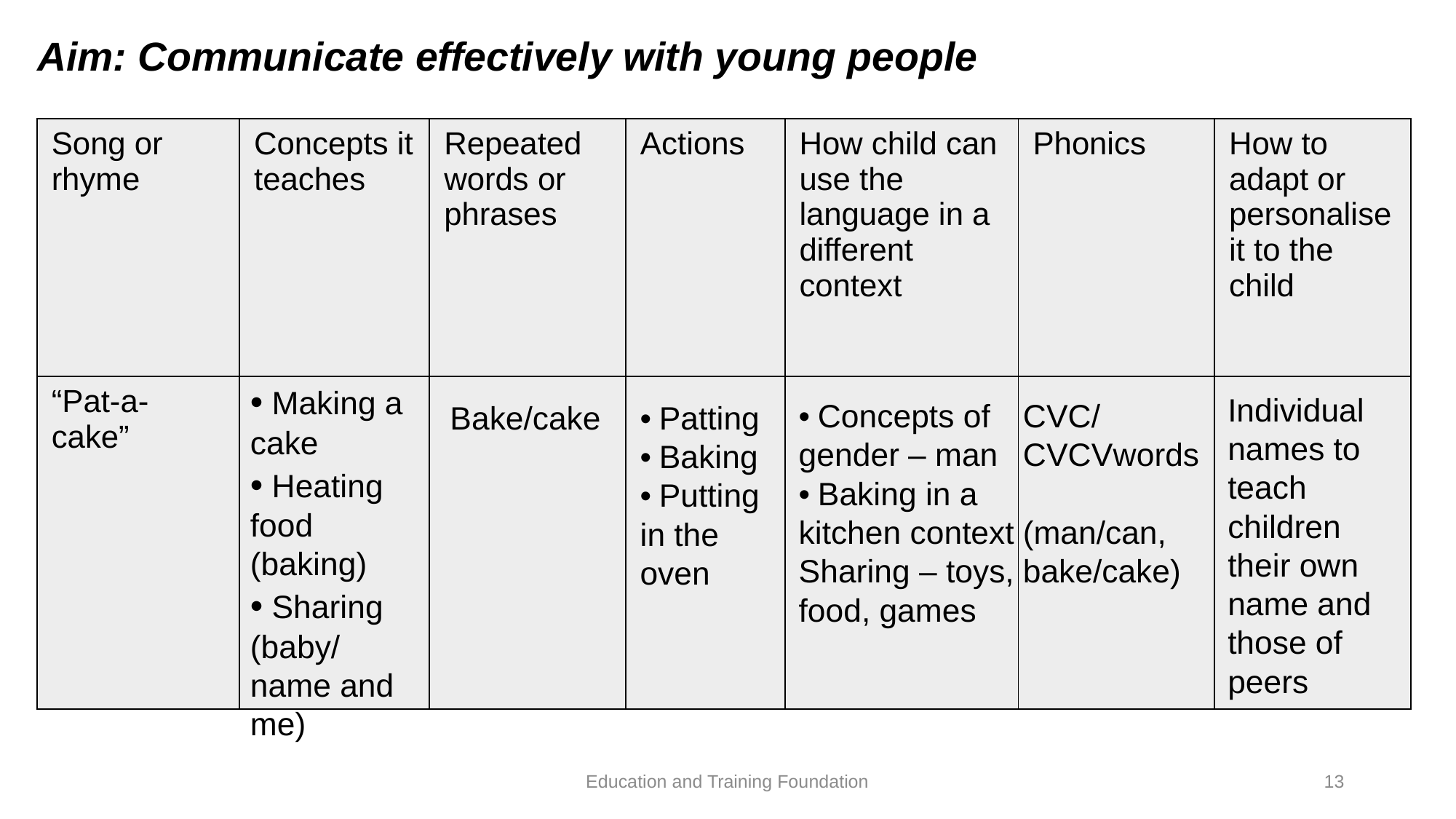

#
Aim: Communicate effectively with young people
| Song or rhyme | Concepts it teaches | Repeated words or phrases | Actions | How child can use the language in a different context | Phonics | How to adapt or personaliseit to the child |
| --- | --- | --- | --- | --- | --- | --- |
| “Pat-a-cake” |  |  |  |  |  |  |
• Making a cake
• Heating
food
(baking)
• Sharing
(baby/name and me)

Individual
names to teach
children
their own name and
those of peers
• Concepts of
gender – man
• Baking in a kitchen context
Sharing – toys, food, games

CVC/CVCVwords
(man/can,
bake/cake)
• Patting​​
• Baking​​
• Putting in the
oven​
Bake/cake

Education and Training Foundation
13